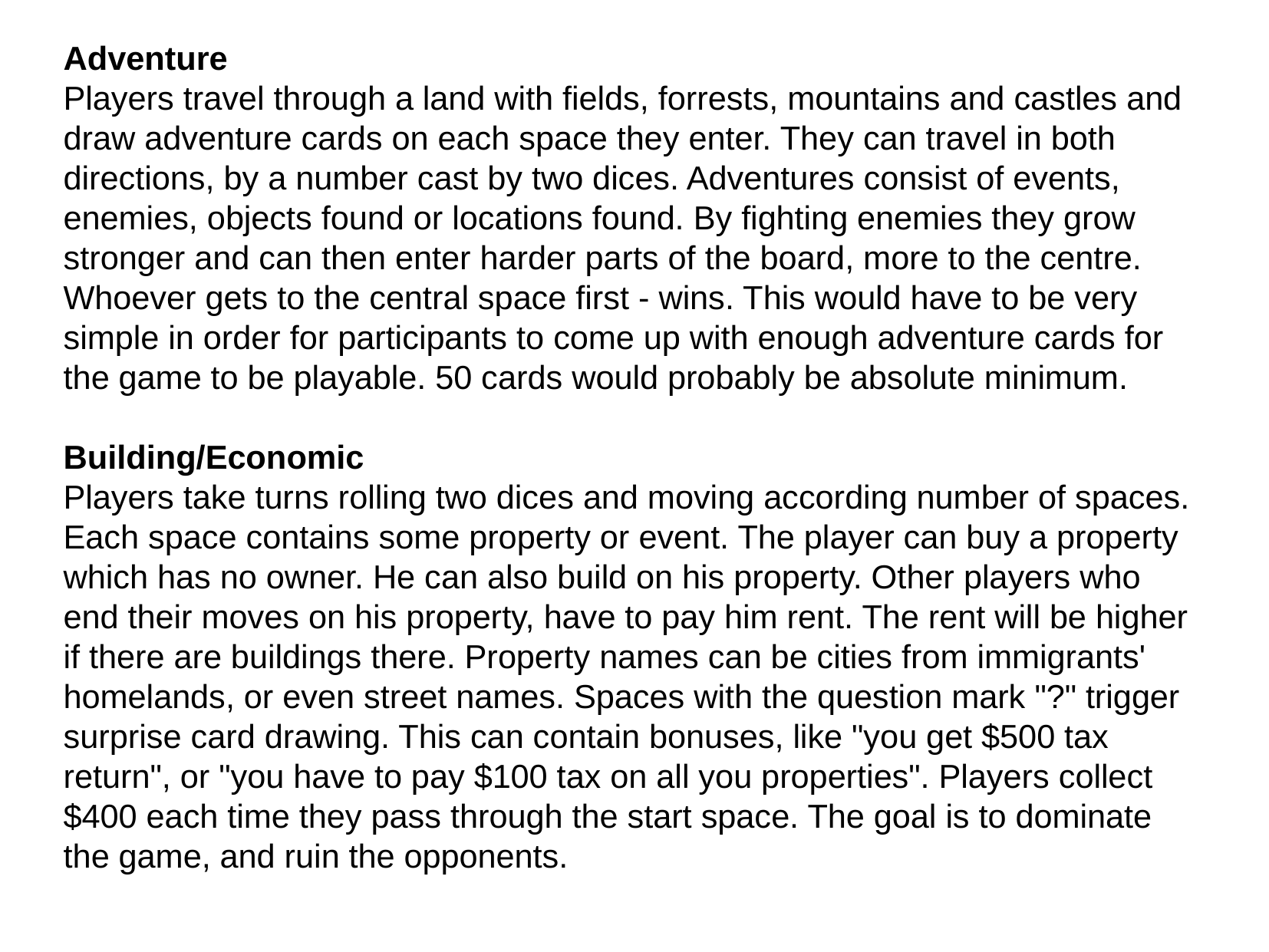

Adventure
Players travel through a land with fields, forrests, mountains and castles and draw adventure cards on each space they enter. They can travel in both directions, by a number cast by two dices. Adventures consist of events, enemies, objects found or locations found. By fighting enemies they grow stronger and can then enter harder parts of the board, more to the centre. Whoever gets to the central space first - wins. This would have to be very simple in order for participants to come up with enough adventure cards for the game to be playable. 50 cards would probably be absolute minimum.

Building/Economic
Players take turns rolling two dices and moving according number of spaces. Each space contains some property or event. The player can buy a property which has no owner. He can also build on his property. Other players who end their moves on his property, have to pay him rent. The rent will be higher if there are buildings there. Property names can be cities from immigrants' homelands, or even street names. Spaces with the question mark "?" trigger surprise card drawing. This can contain bonuses, like "you get $500 tax return", or "you have to pay $100 tax on all you properties". Players collect $400 each time they pass through the start space. The goal is to dominate the game, and ruin the opponents.